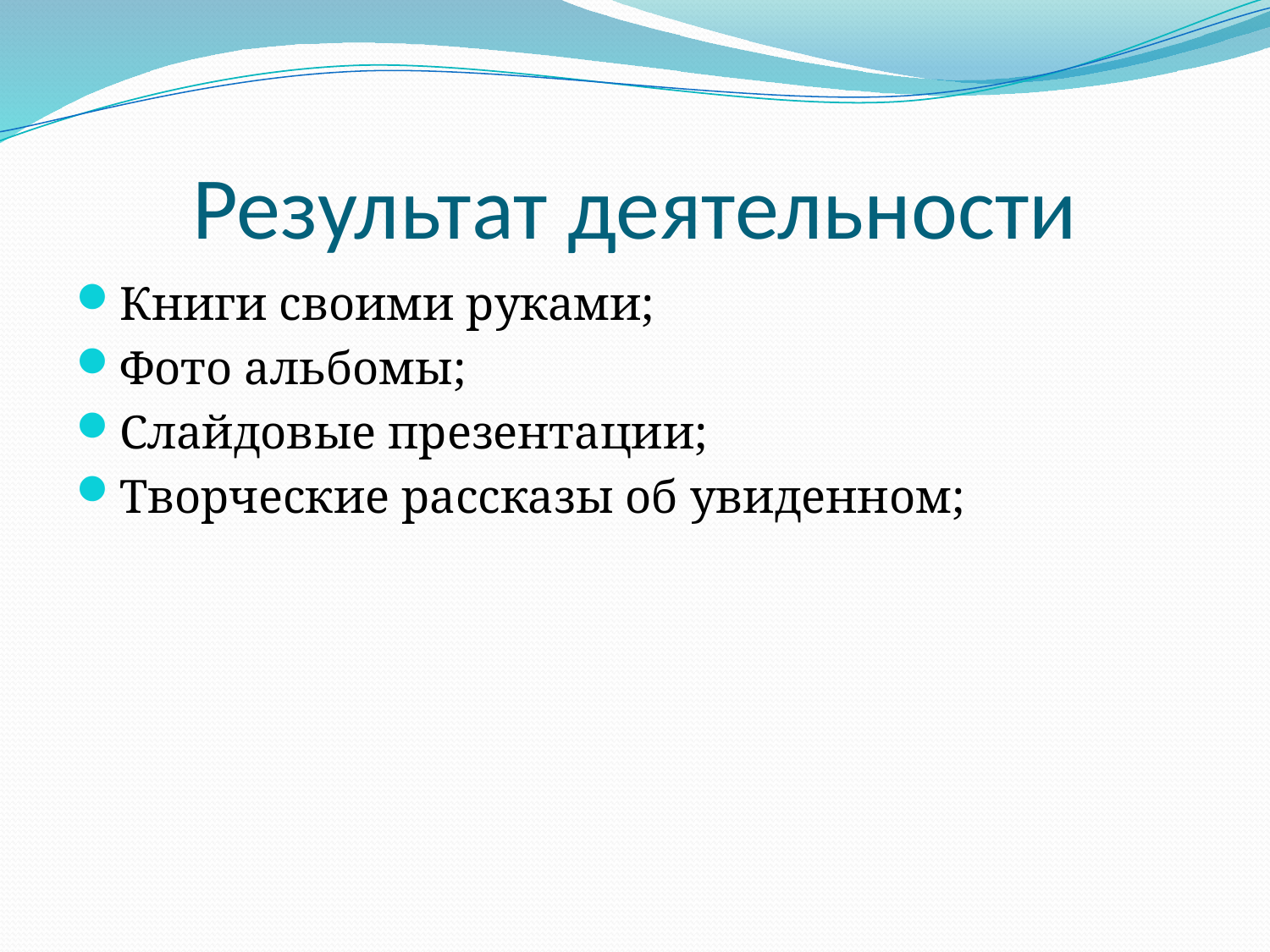

# Результат деятельности
Книги своими руками;
Фото альбомы;
Слайдовые презентации;
Творческие рассказы об увиденном;